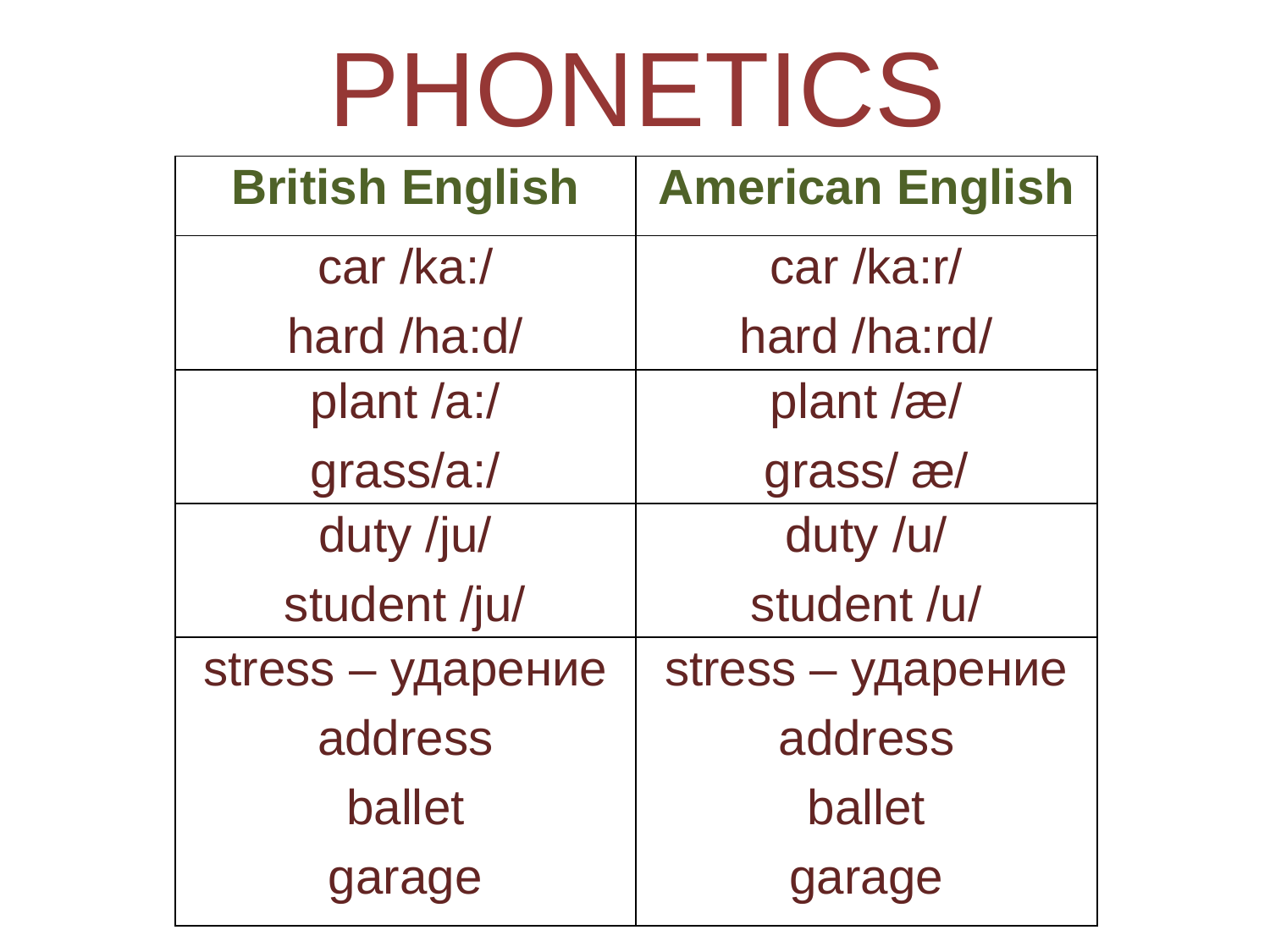

# Phonetics
| British English | American English |
| --- | --- |
| car /ka:/ hard /ha:d/ | car /ka:r/ hard /ha:rd/ |
| plant /a:/ grass/a:/ | plant /æ/ grass/ æ/ |
| duty /ju/ student /ju/ | duty /u/ student /u/ |
| stress – ударение address ballet garage | stress – ударение address ballet garage |